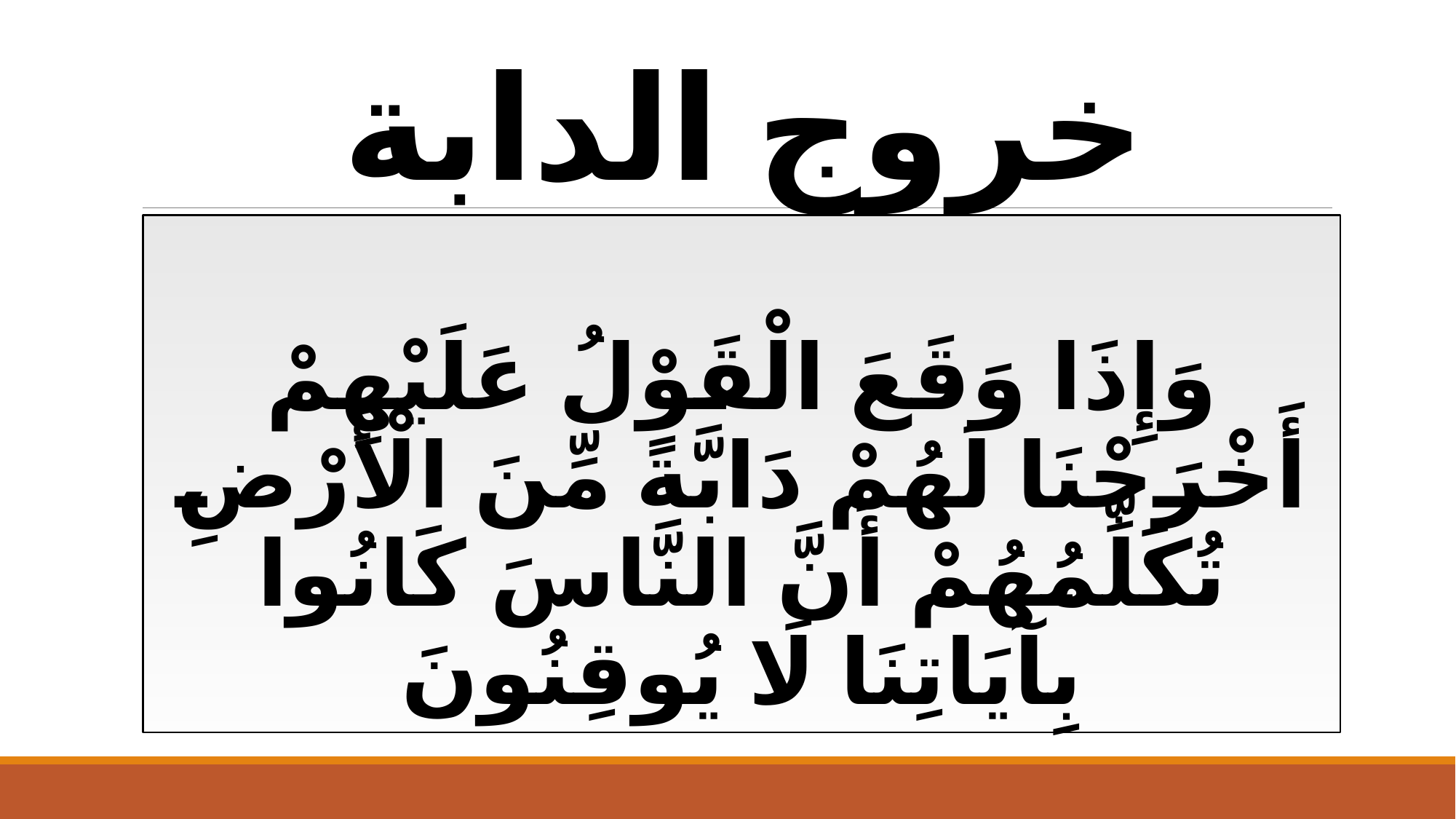

# خروج الدابة

وَإِذَا وَقَعَ الْقَوْلُ عَلَيْهِمْ أَخْرَجْنَا لَهُمْ دَابَّةً مِّنَ الْأَرْضِ تُكَلِّمُهُمْ أَنَّ النَّاسَ كَانُوا بِآيَاتِنَا لَا يُوقِنُونَ